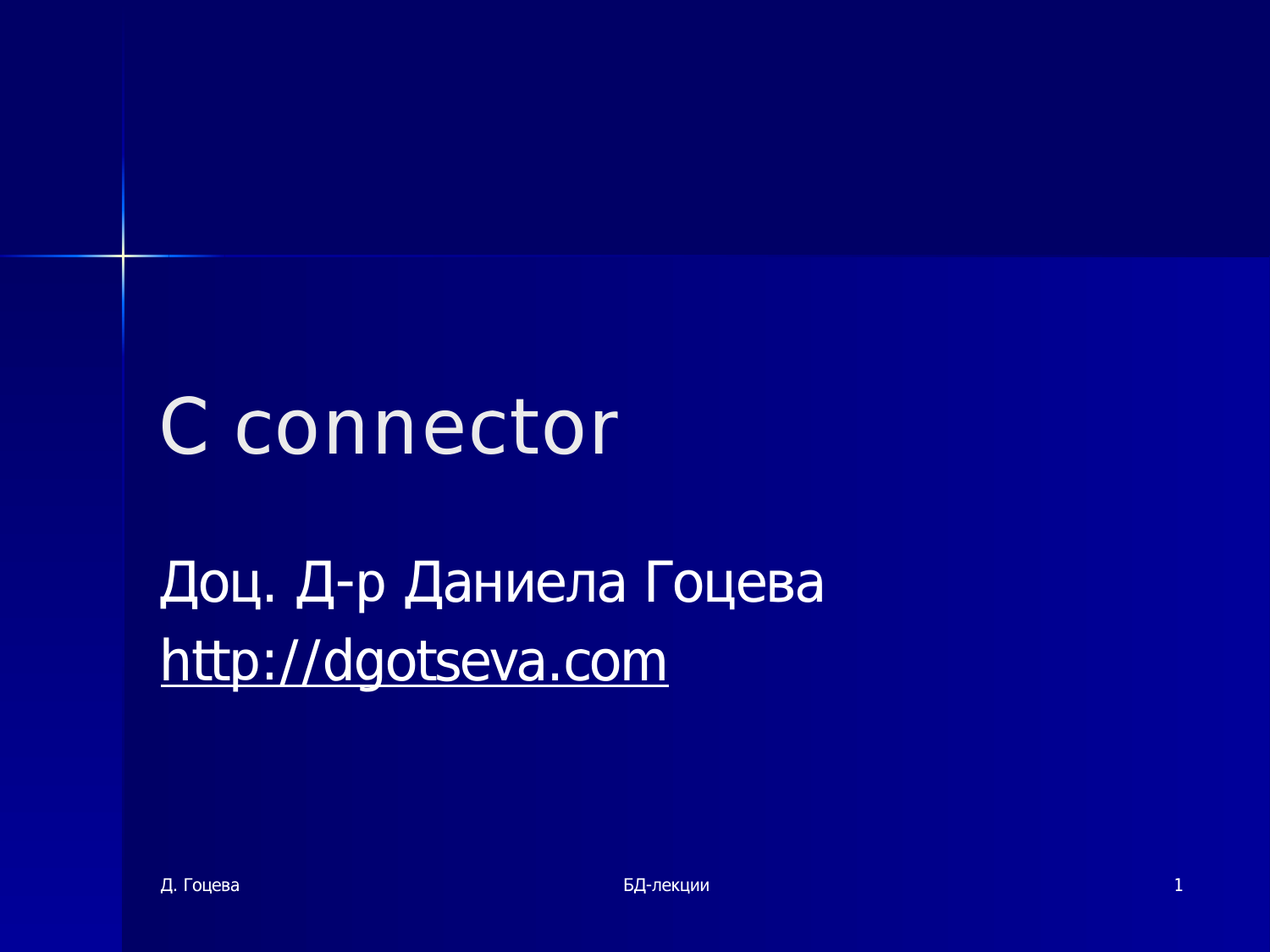

# C connector
Доц. Д-р Даниела Гоцева
http://dgotseva.com
Д. Гоцева
БД-лекции
1